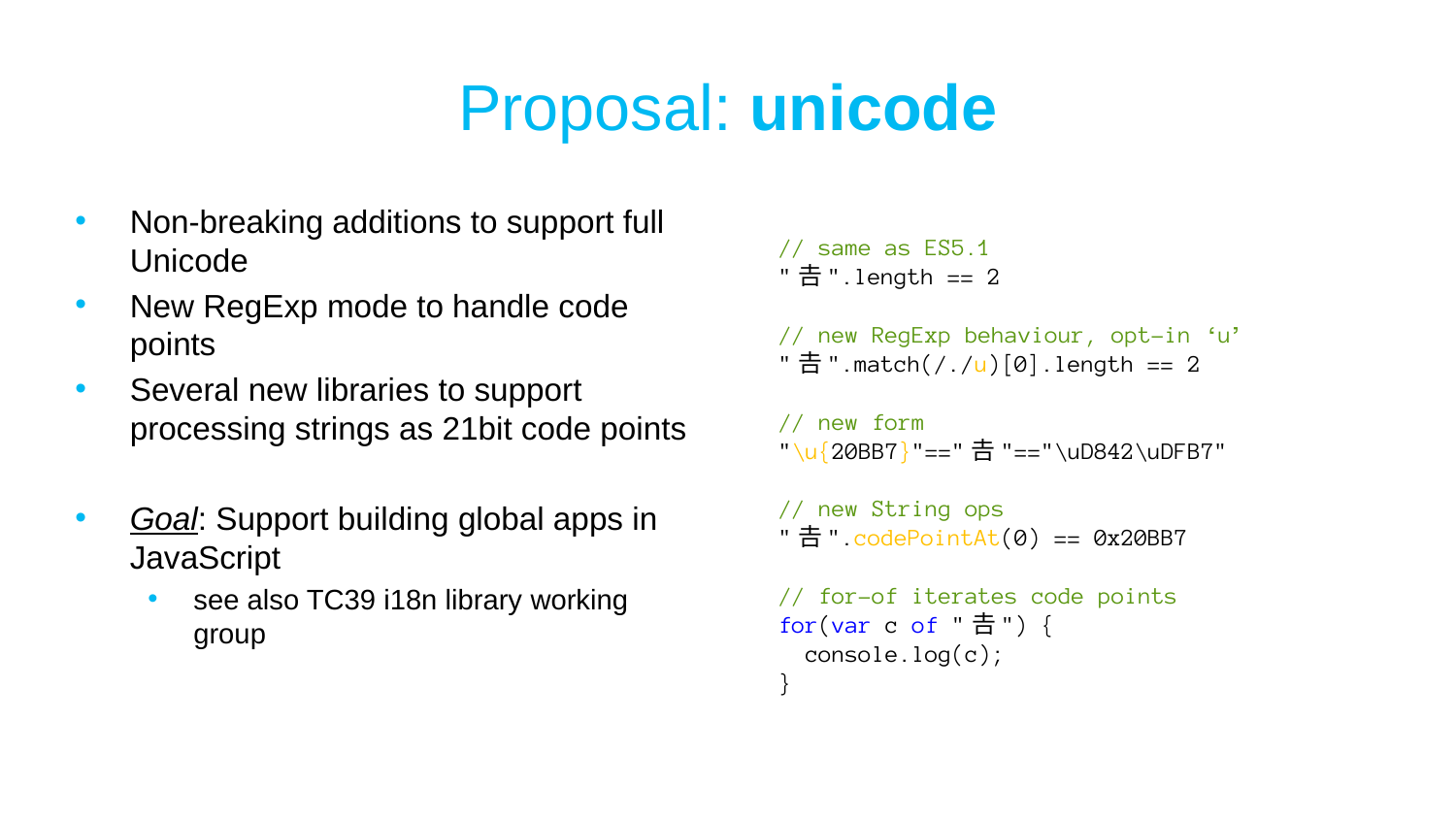

# Proposal: unicode
// same as ES5.1
"𠮷".length == 2

// new RegExp behaviour, opt-in ‘u’
"𠮷".match(/./u)[0].length == 2

// new form
"\u{20BB7}"=="𠮷"=="\uD842\uDFB7"

// new String ops
"𠮷".codePointAt(0) == 0x20BB7

// for-of iterates code points
for(var c of "𠮷") {
  console.log(c);
}
Non-breaking additions to support full Unicode
New RegExp mode to handle code points
Several new libraries to support processing strings as 21bit code points

Goal: Support building global apps in JavaScript
see also TC39 i18n library working group